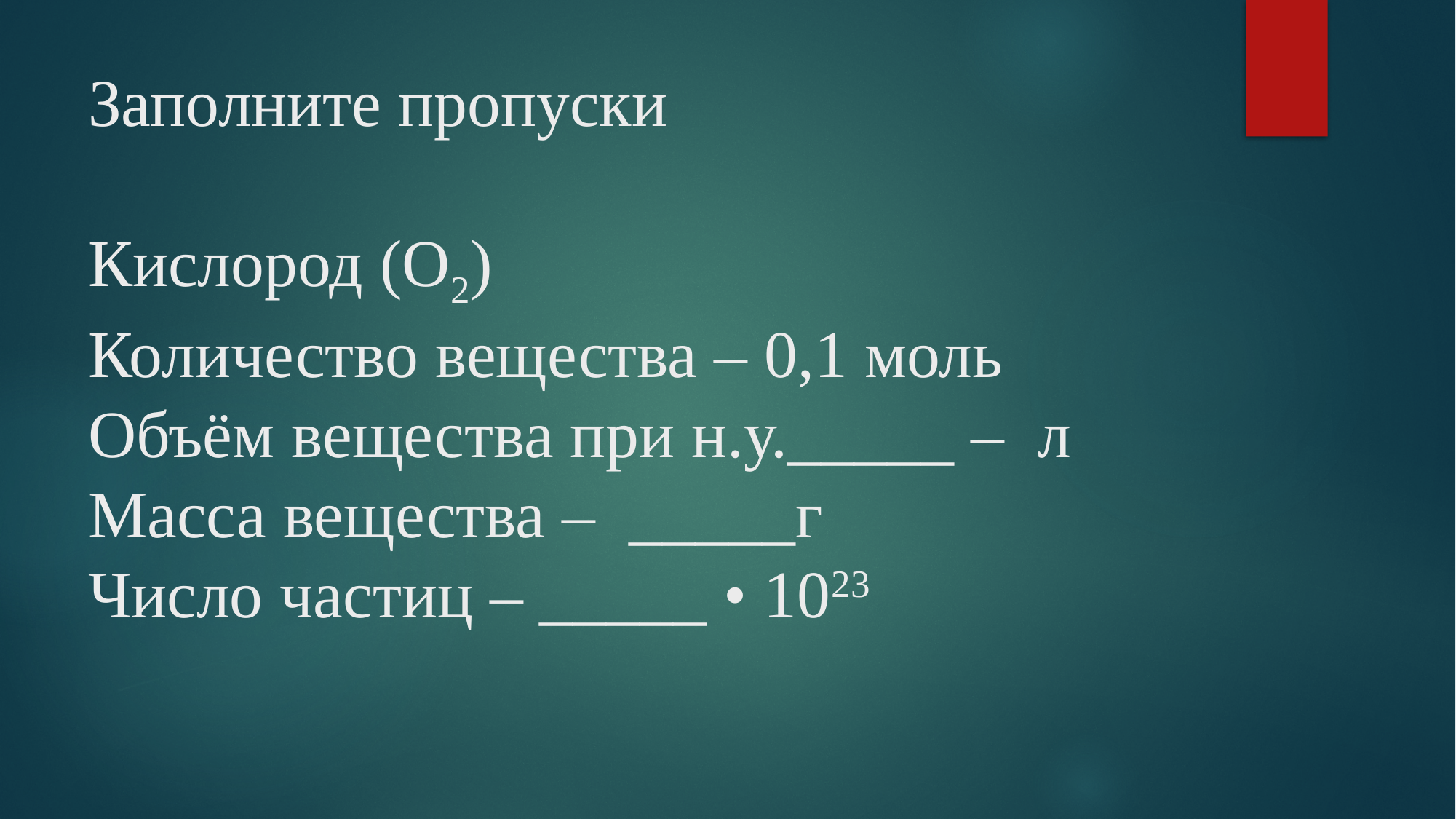

# Заполните пропуски   Кислород (O2) Количество вещества – 0,1 моль Объём вещества при н.у._____ –  л Масса вещества –  _____г Число частиц – _____ • 1023